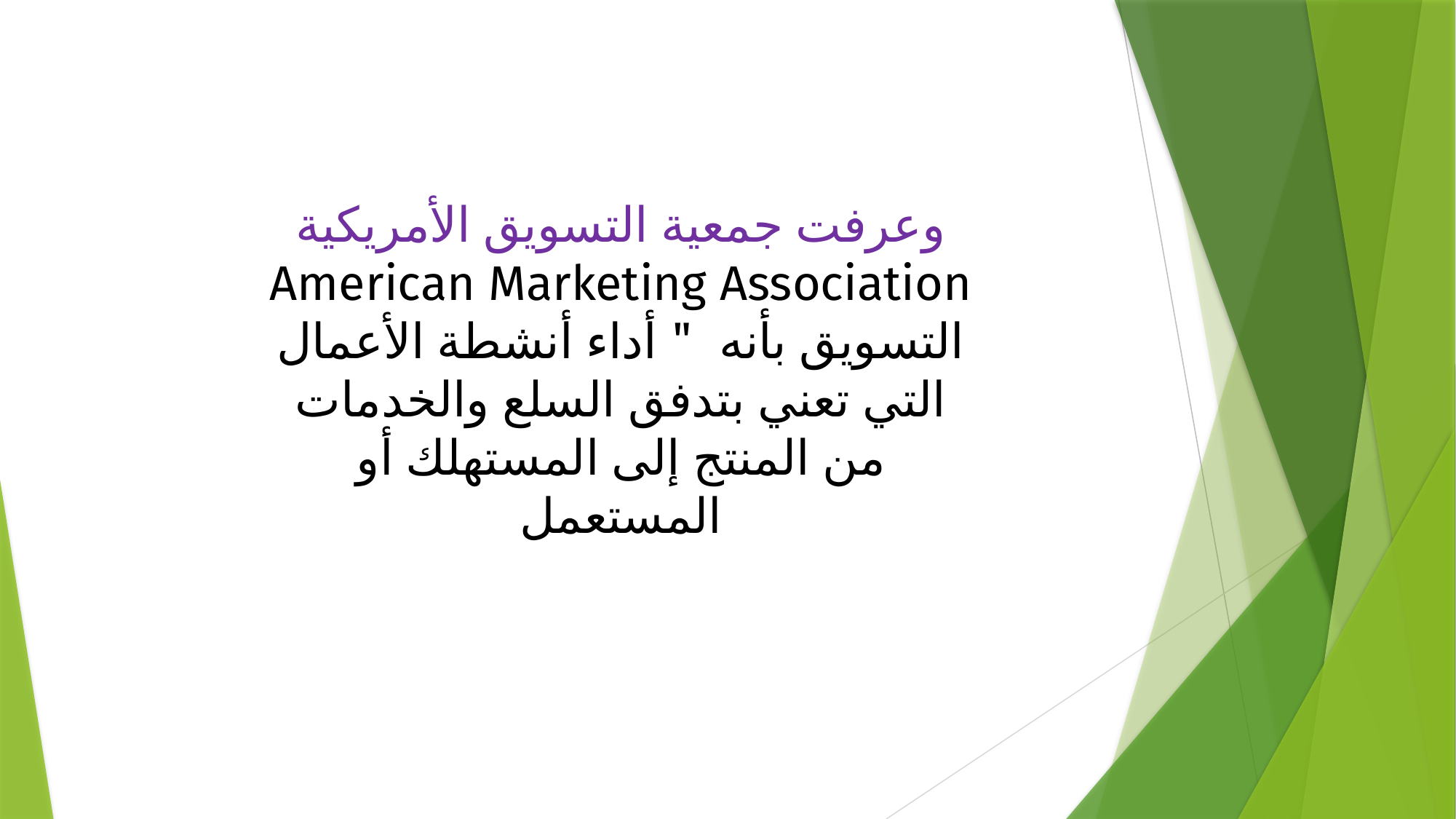

وعرفت جمعية التسويق الأمريكية American Marketing Association التسويق بأنه  " أداء أنشطة الأعمال التي تعني بتدفق السلع والخدمات من المنتج إلى المستهلك أو المستعمل